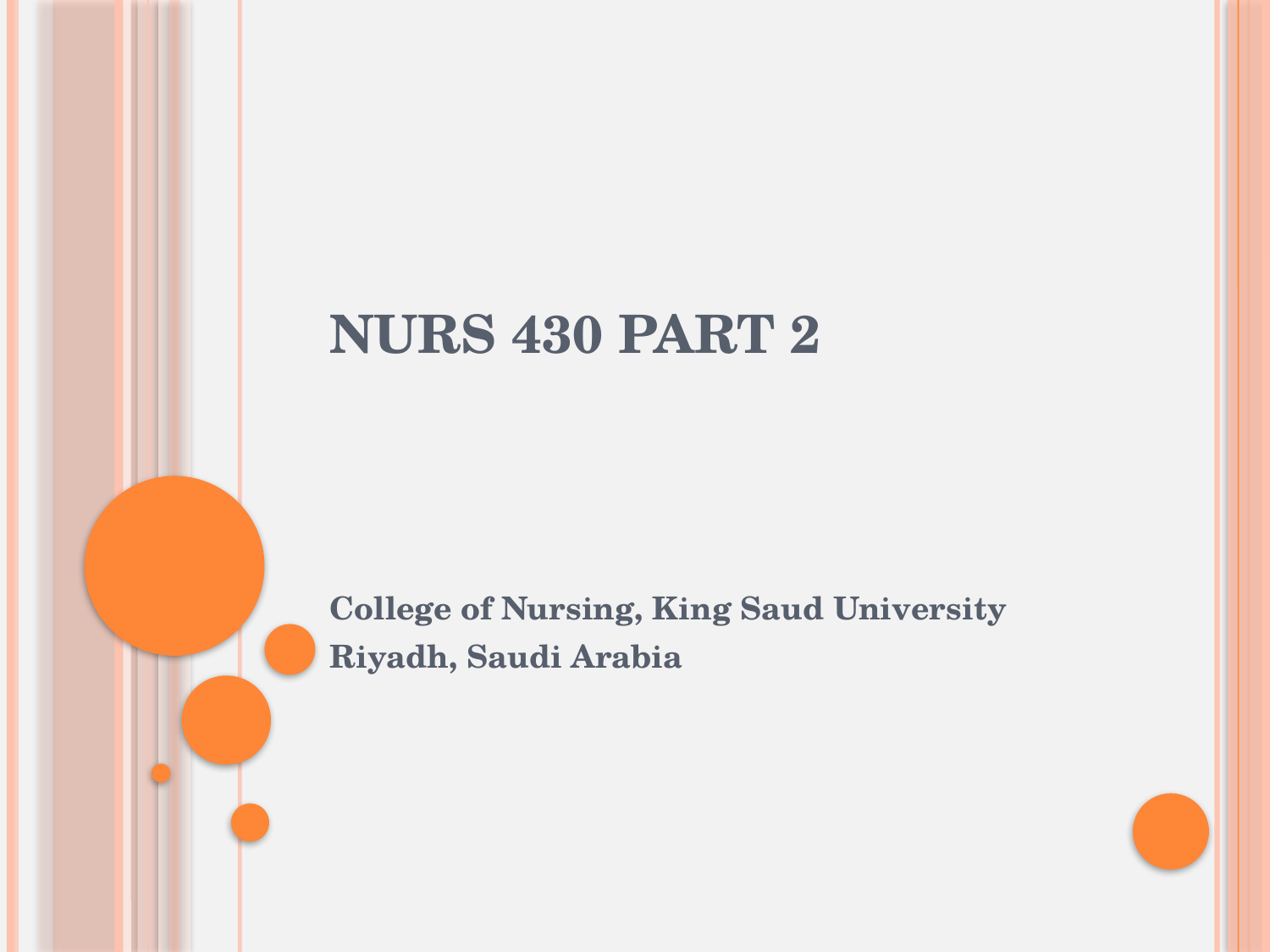

# Nurs 430 Part 2
College of Nursing, King Saud University
Riyadh, Saudi Arabia